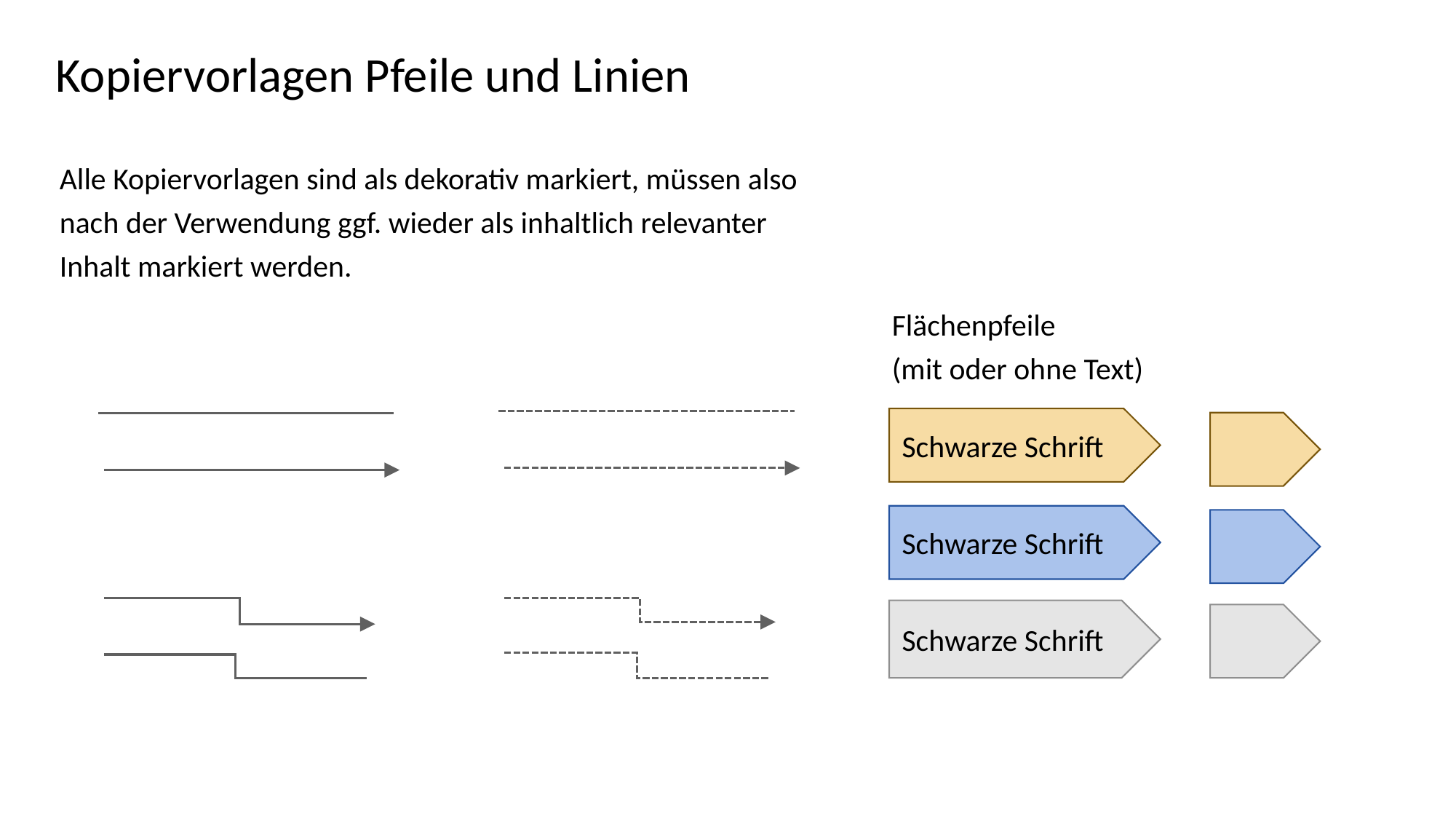

# Kopiervorlagen Pfeile und Linien
Alle Kopiervorlagen sind als dekorativ markiert, müssen also nach der Verwendung ggf. wieder als inhaltlich relevanter Inhalt markiert werden.
Flächenpfeile
(mit oder ohne Text)
Schwarze Schrift

Schwarze Schrift

Schwarze Schrift